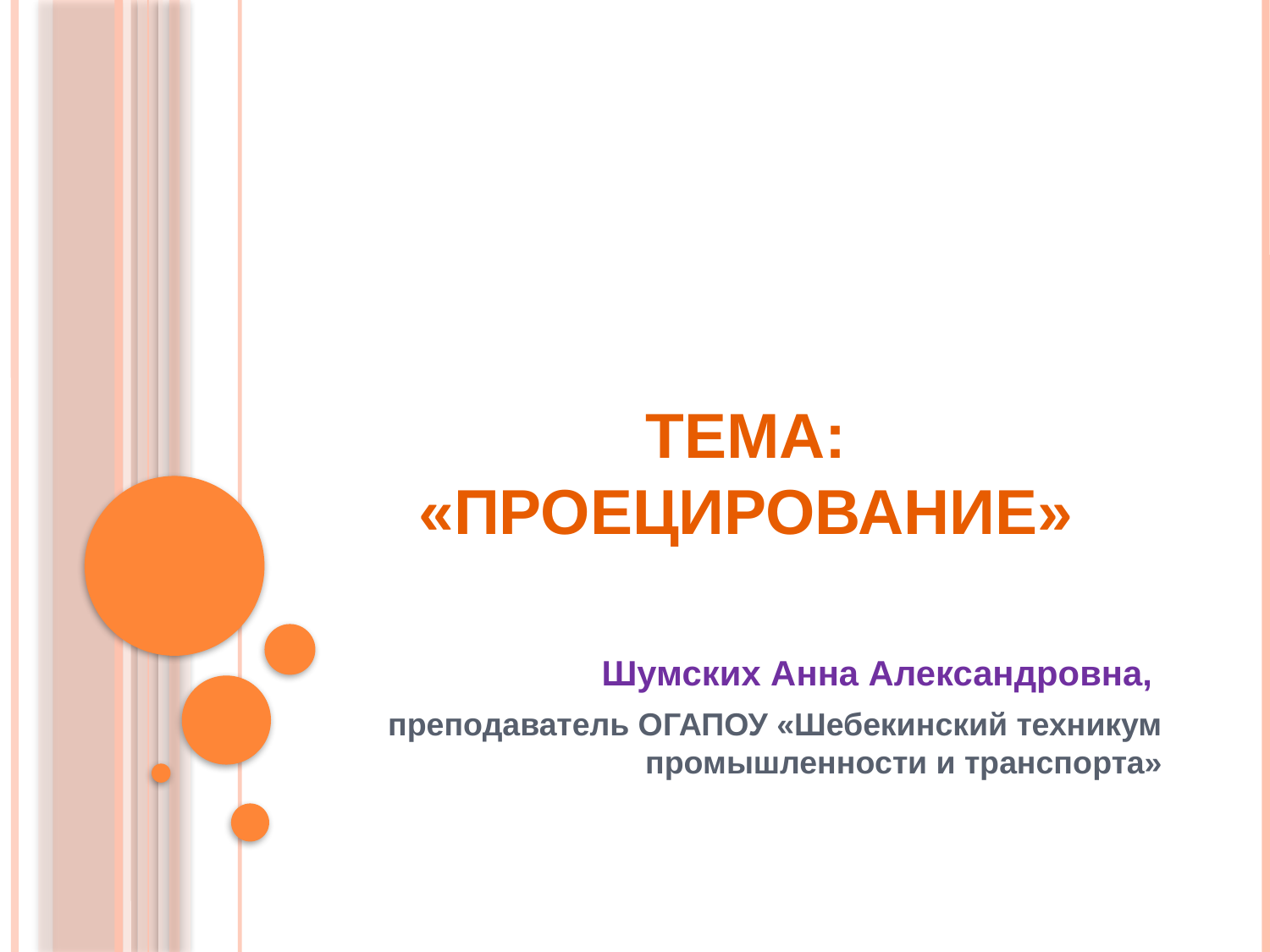

# Тема: «Проецирование»
Шумских Анна Александровна,
преподаватель ОГАПОУ «Шебекинский техникум промышленности и транспорта»